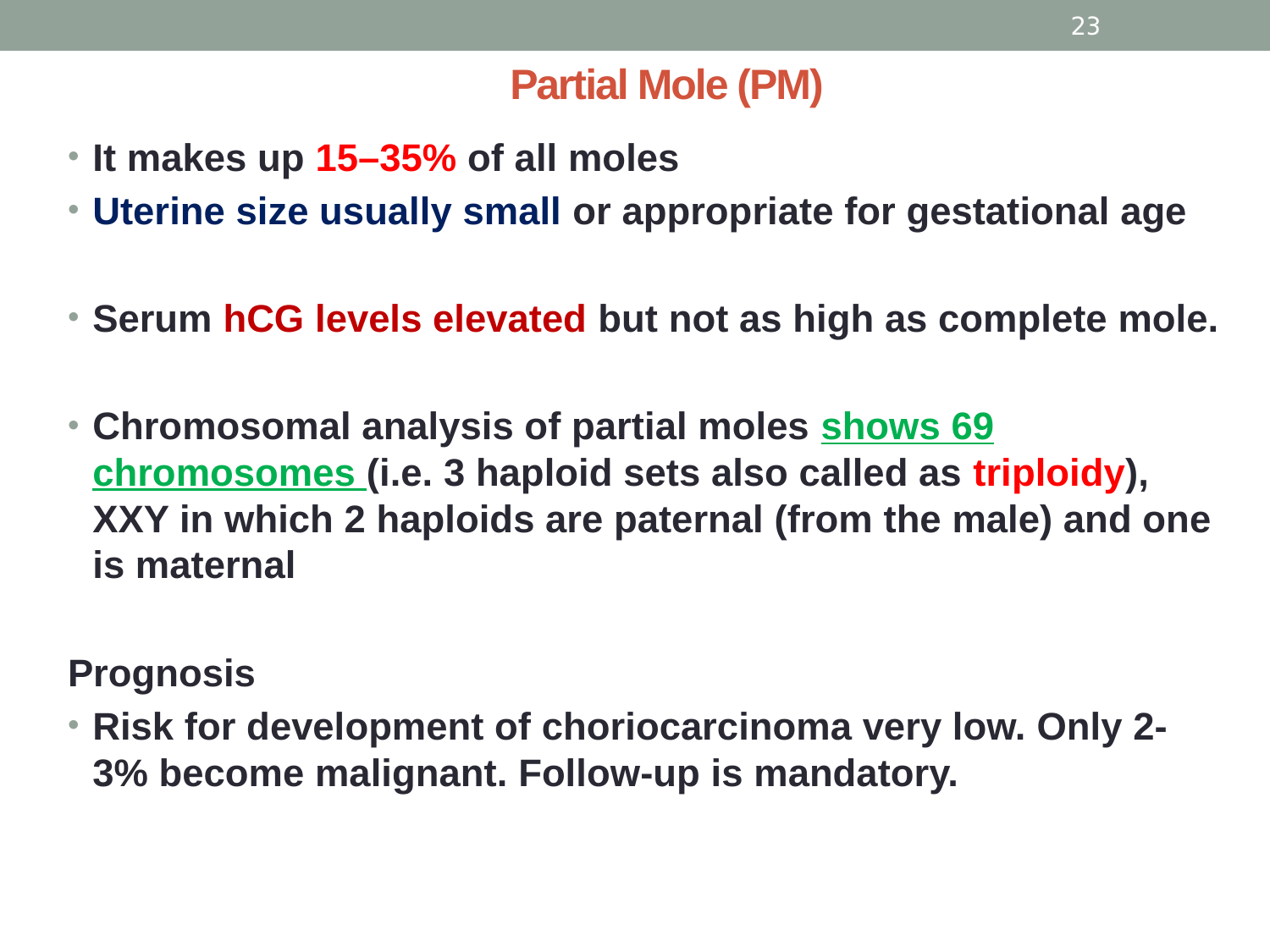

23
# Partial Mole (PM)
It makes up 15–35% of all moles
Uterine size usually small or appropriate for gestational age

Serum hCG levels elevated but not as high as complete mole.

Chromosomal analysis of partial moles shows 69 chromosomes (i.e. 3 haploid sets also called as triploidy), XXY in which 2 haploids are paternal (from the male) and one is maternal

Prognosis
Risk for development of choriocarcinoma very low. Only 2-3% become malignant. Follow-up is mandatory.